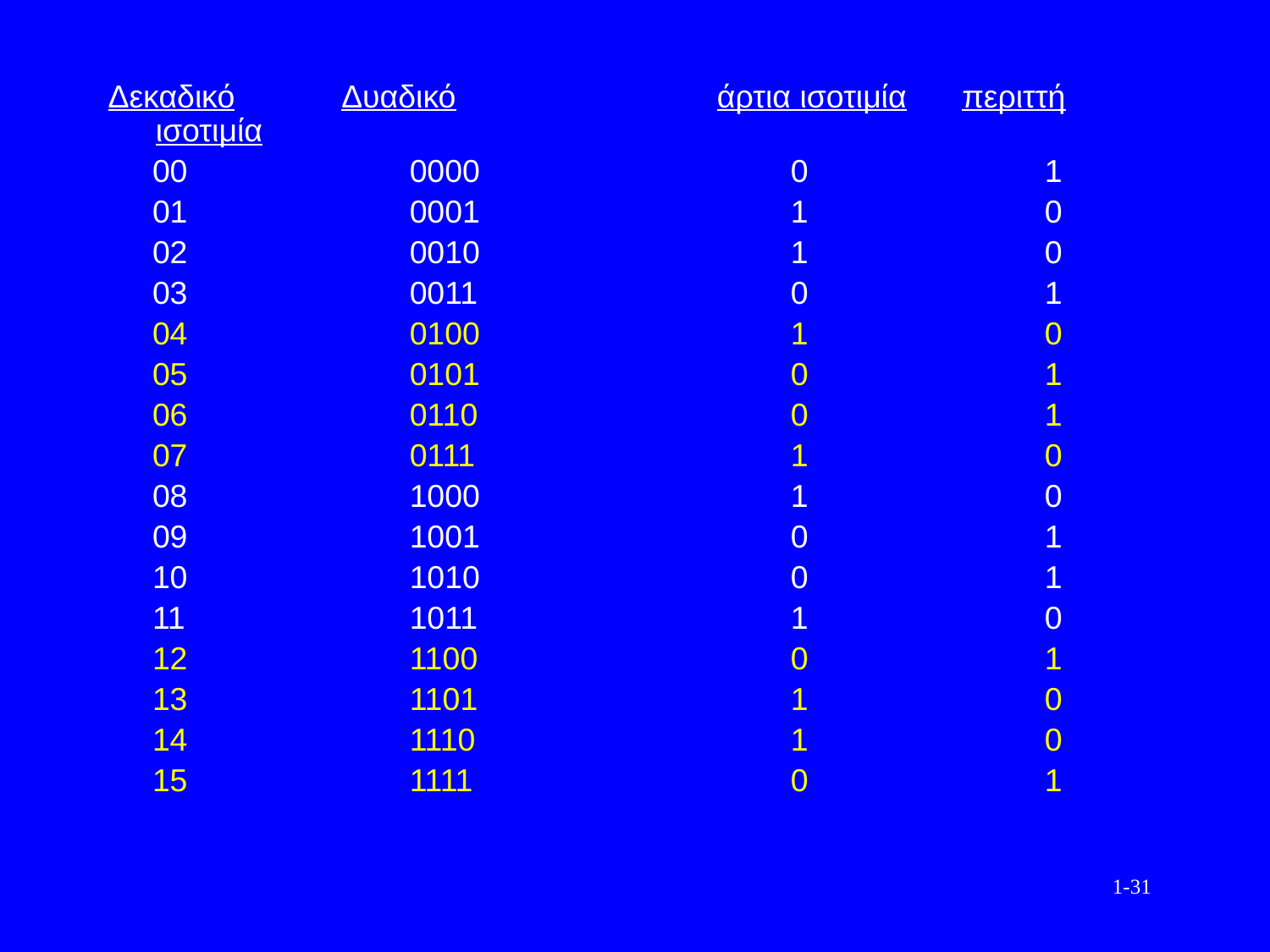

Δεκαδικό            Δυαδικό		      άρτια ισοτιμία	     περιττή ισοτιμία
     00		0000			0		1
     01		0001			1		0
     02		0010			1		0
     03		0011			0		1
     04		0100			1		0
     05		0101			0		1
     06		0110			0		1
     07		0111			1		0
     08		1000			1		0
     09		1001			0		1
     10		1010			0		1
     11		1011			1		0
     12		1100			0		1
     13		1101			1		0
     14		1110			1		0
     15		1111			0		1